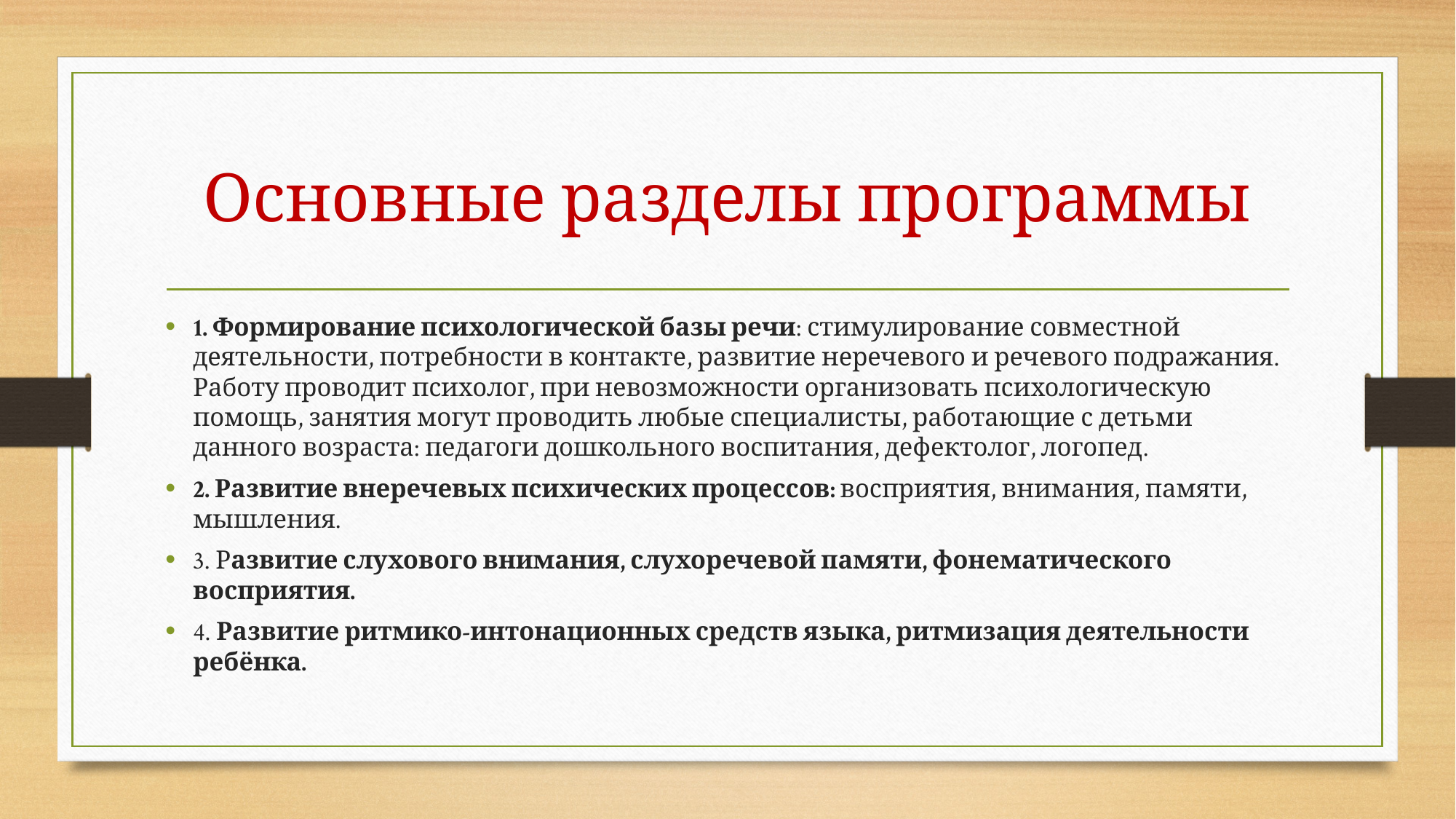

# Основные разделы программы
1. Формирование психологической базы речи: стимулирование совместной деятельности, потребности в контакте, развитие неречевого и речевого подражания. Работу проводит психолог, при невозможности организовать психологическую помощь, занятия могут проводить любые специалисты, работающие с детьми данного возраста: педагоги дошкольного воспитания, дефектолог, логопед.
2. Развитие внеречевых психических процессов: восприятия, внимания, памяти, мышления.
3. Развитие слухового внимания, слухоречевой памяти, фонематического восприятия.
4. Развитие ритмико-интонационных средств языка, ритмизация деятельности ребёнка.